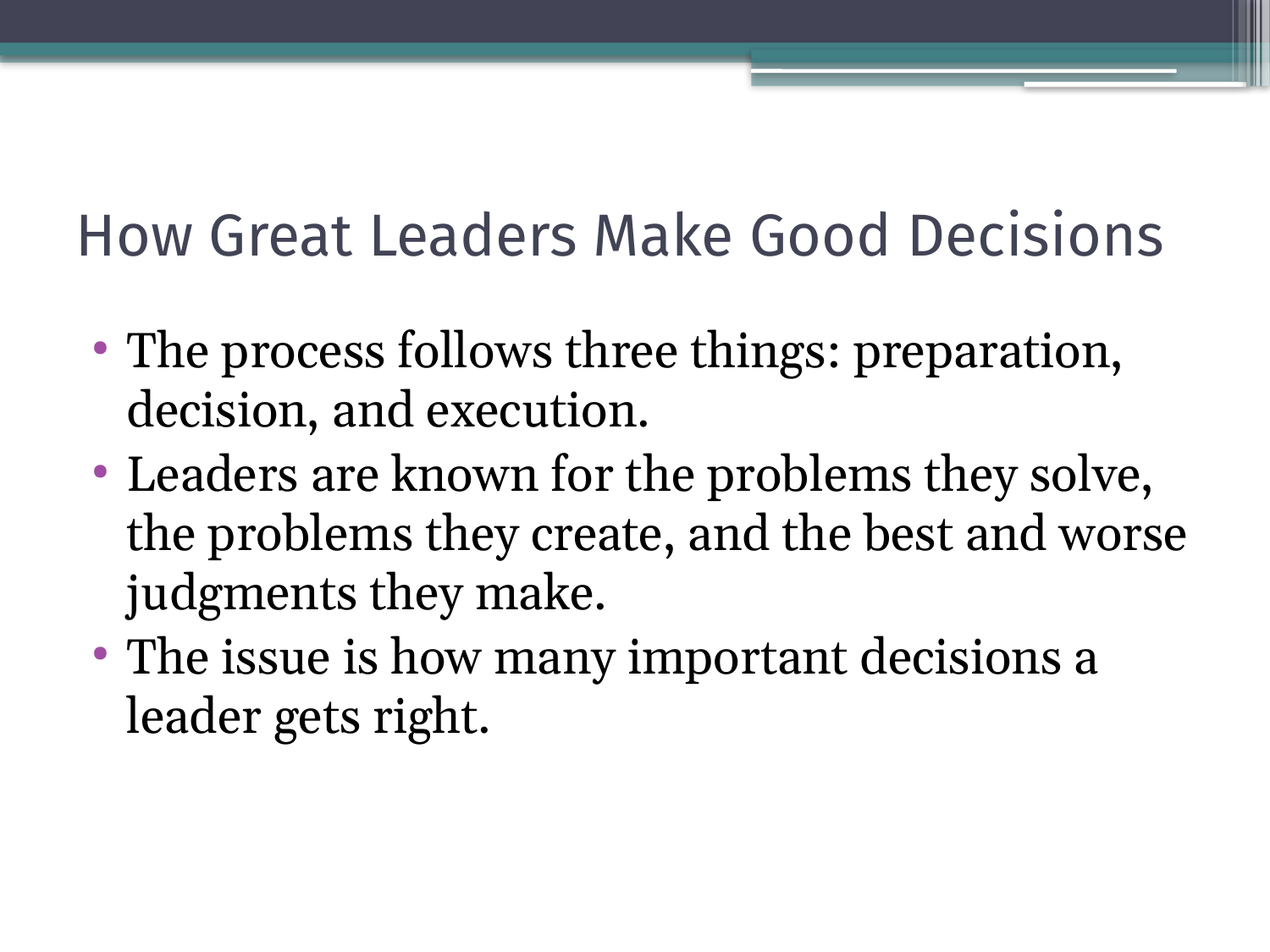

# How Great Leaders Make Good Decisions
The process follows three things: preparation, decision, and execution.
Leaders are known for the problems they solve, the problems they create, and the best and worse judgments they make.
The issue is how many important decisions a leader gets right.